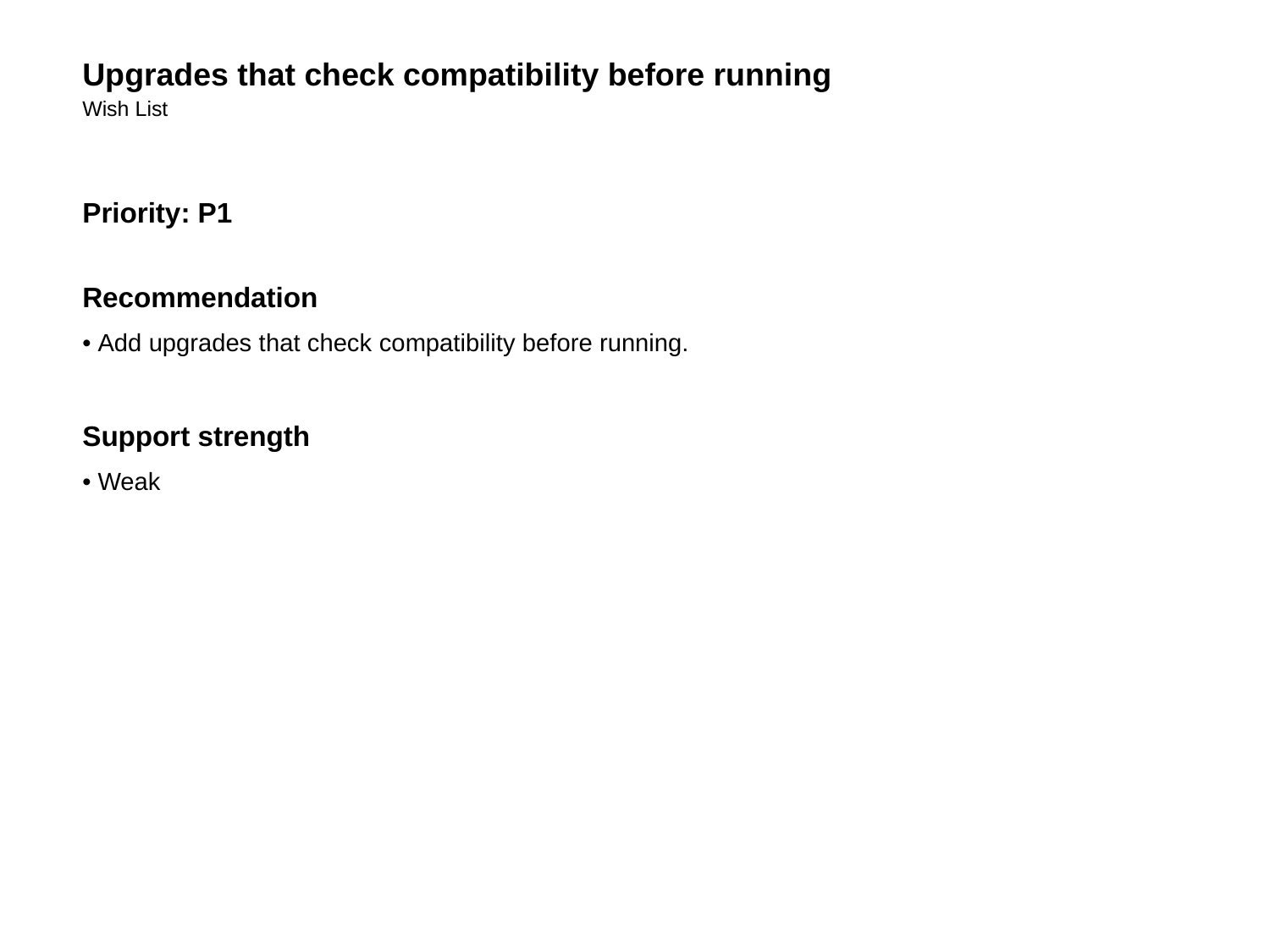

Upgrades that check compatibility before running
Wish List
Priority: P1

Recommendation
• Add upgrades that check compatibility before running.

Support strength
• Weak